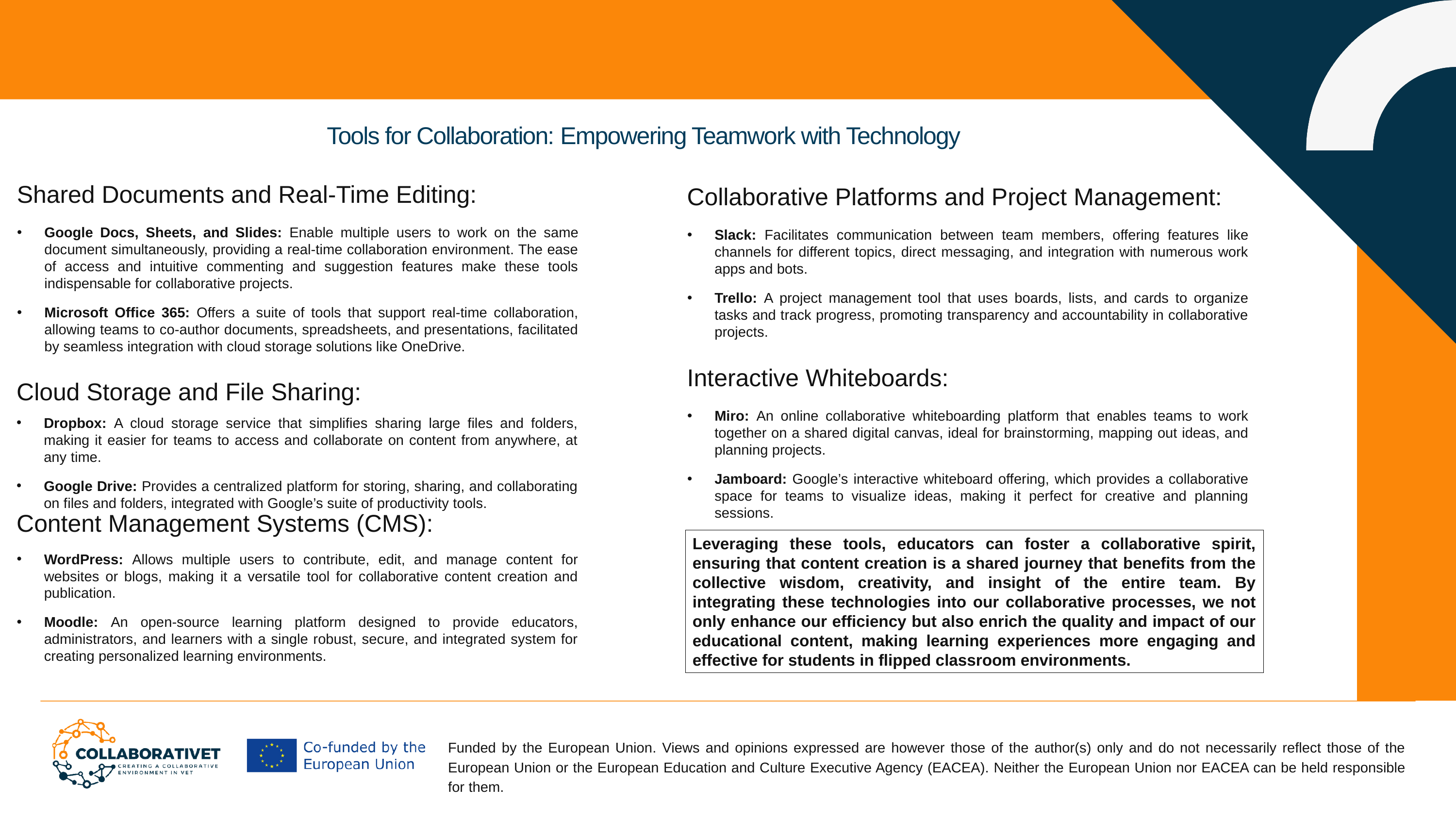

Tools for Collaboration: Empowering Teamwork with Technology
Shared Documents and Real-Time Editing:
Collaborative Platforms and Project Management:
Google Docs, Sheets, and Slides: Enable multiple users to work on the same document simultaneously, providing a real-time collaboration environment. The ease of access and intuitive commenting and suggestion features make these tools indispensable for collaborative projects.
Microsoft Office 365: Offers a suite of tools that support real-time collaboration, allowing teams to co-author documents, spreadsheets, and presentations, facilitated by seamless integration with cloud storage solutions like OneDrive.
Slack: Facilitates communication between team members, offering features like channels for different topics, direct messaging, and integration with numerous work apps and bots.
Trello: A project management tool that uses boards, lists, and cards to organize tasks and track progress, promoting transparency and accountability in collaborative projects.
Interactive Whiteboards:
Cloud Storage and File Sharing:
Miro: An online collaborative whiteboarding platform that enables teams to work together on a shared digital canvas, ideal for brainstorming, mapping out ideas, and planning projects.
Jamboard: Google’s interactive whiteboard offering, which provides a collaborative space for teams to visualize ideas, making it perfect for creative and planning sessions.
Dropbox: A cloud storage service that simplifies sharing large files and folders, making it easier for teams to access and collaborate on content from anywhere, at any time.
Google Drive: Provides a centralized platform for storing, sharing, and collaborating on files and folders, integrated with Google’s suite of productivity tools.
Content Management Systems (CMS):
Leveraging these tools, educators can foster a collaborative spirit, ensuring that content creation is a shared journey that benefits from the collective wisdom, creativity, and insight of the entire team. By integrating these technologies into our collaborative processes, we not only enhance our efficiency but also enrich the quality and impact of our educational content, making learning experiences more engaging and effective for students in flipped classroom environments.
WordPress: Allows multiple users to contribute, edit, and manage content for websites or blogs, making it a versatile tool for collaborative content creation and publication.
Moodle: An open-source learning platform designed to provide educators, administrators, and learners with a single robust, secure, and integrated system for creating personalized learning environments.

Funded by the European Union. Views and opinions expressed are however those of the author(s) only and do not necessarily reflect those of the European Union or the European Education and Culture Executive Agency (EACEA). Neither the European Union nor EACEA can be held responsible for them.